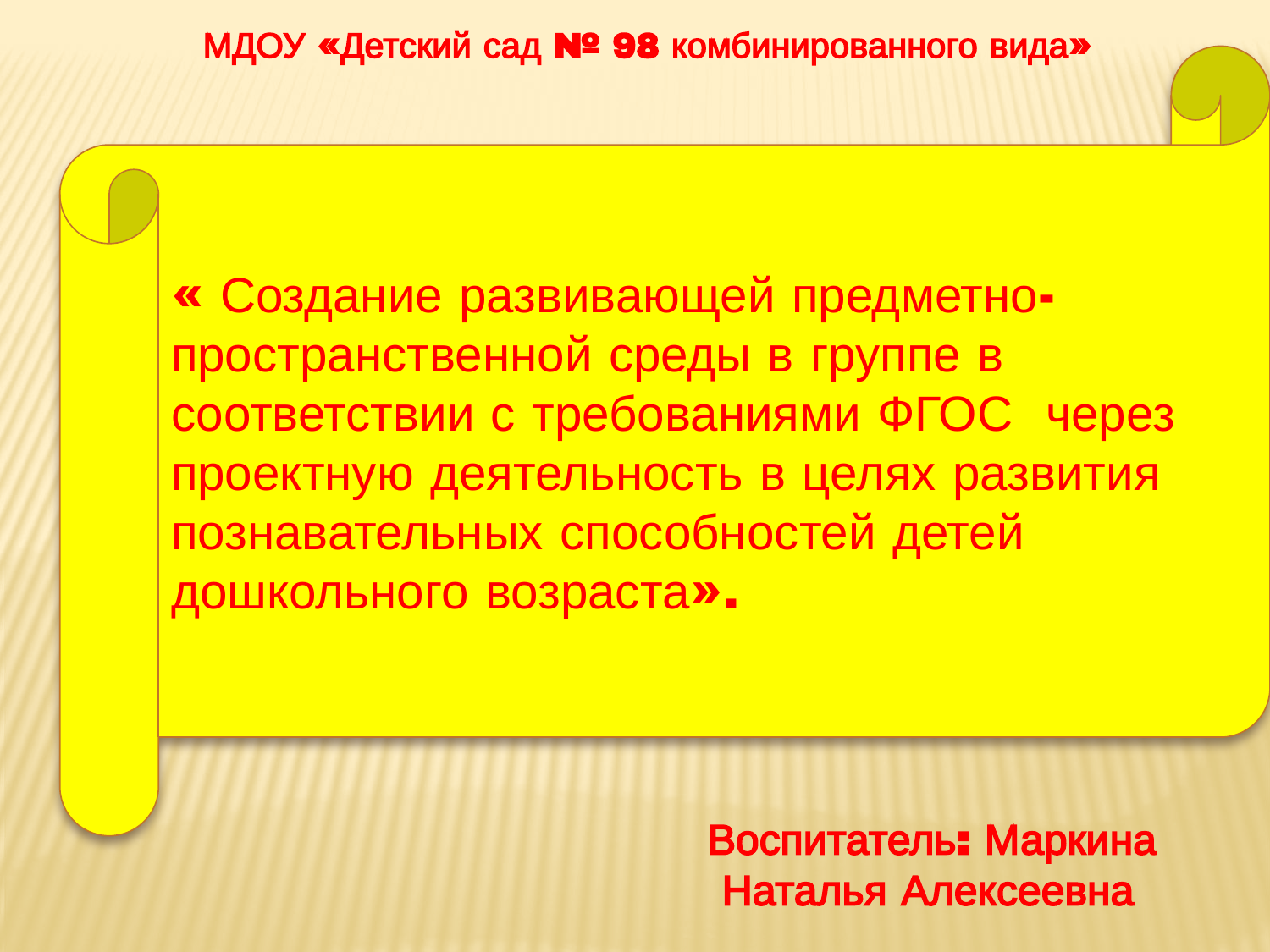

МДОУ «Детский сад № 98 комбинированного вида»
« Создание развивающей предметно-пространственной среды в группе в соответствии с требованиями ФГОС  через проектную деятельность в целях развития познавательных способностей детей дошкольного возраста».
МДОУ «Детский сад № 98» комбинированного вида
МДОУ «Детский сад № 98» комбинированного вида
МДОУ «Детский сад № 98» комбинированного вида
МДОУ «Детский сад № 98» комбинированного вида
Воспитатель: Маркина
 Наталья Алексеевна